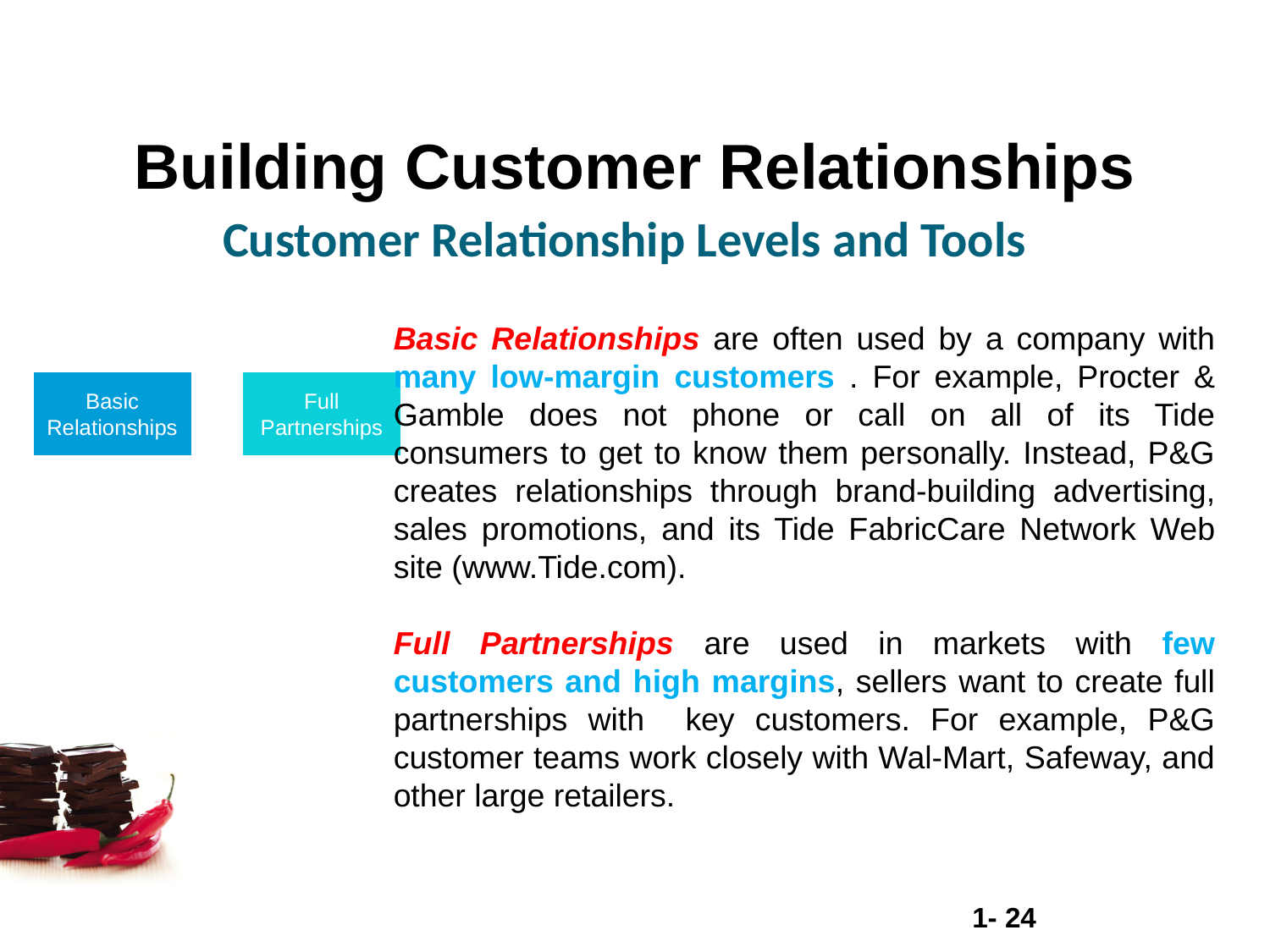

# Building Customer Relationships
Customer Relationship Levels and Tools

Basic Relationships are often used by a company with many low-margin customers . For example, Procter & Gamble does not phone or call on all of its Tide consumers to get to know them personally. Instead, P&G creates relationships through brand-building advertising, sales promotions, and its Tide FabricCare Network Web site (www.Tide.com).

Full Partnerships are used in markets with few customers and high margins, sellers want to create full partnerships with  key customers. For example, P&G customer teams work closely with Wal-Mart, Safeway, and other large retailers.
Basic Relationships
Full Partnerships